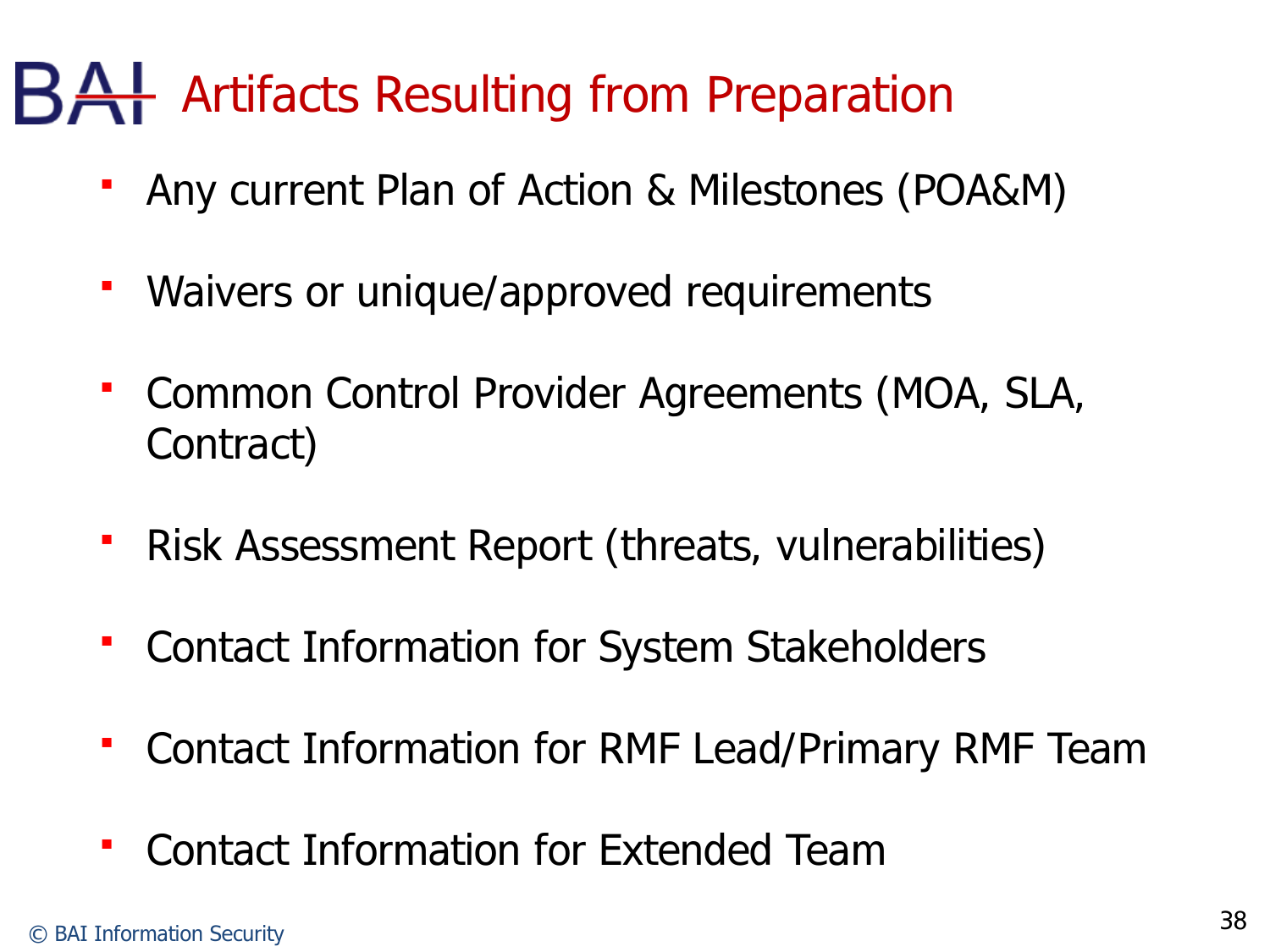

# Artifacts Resulting from Preparation
Any current Plan of Action & Milestones (POA&M)

Waivers or unique/approved requirements

Common Control Provider Agreements (MOA, SLA, Contract)

Risk Assessment Report (threats, vulnerabilities)

Contact Information for System Stakeholders

Contact Information for RMF Lead/Primary RMF Team

Contact Information for Extended Team